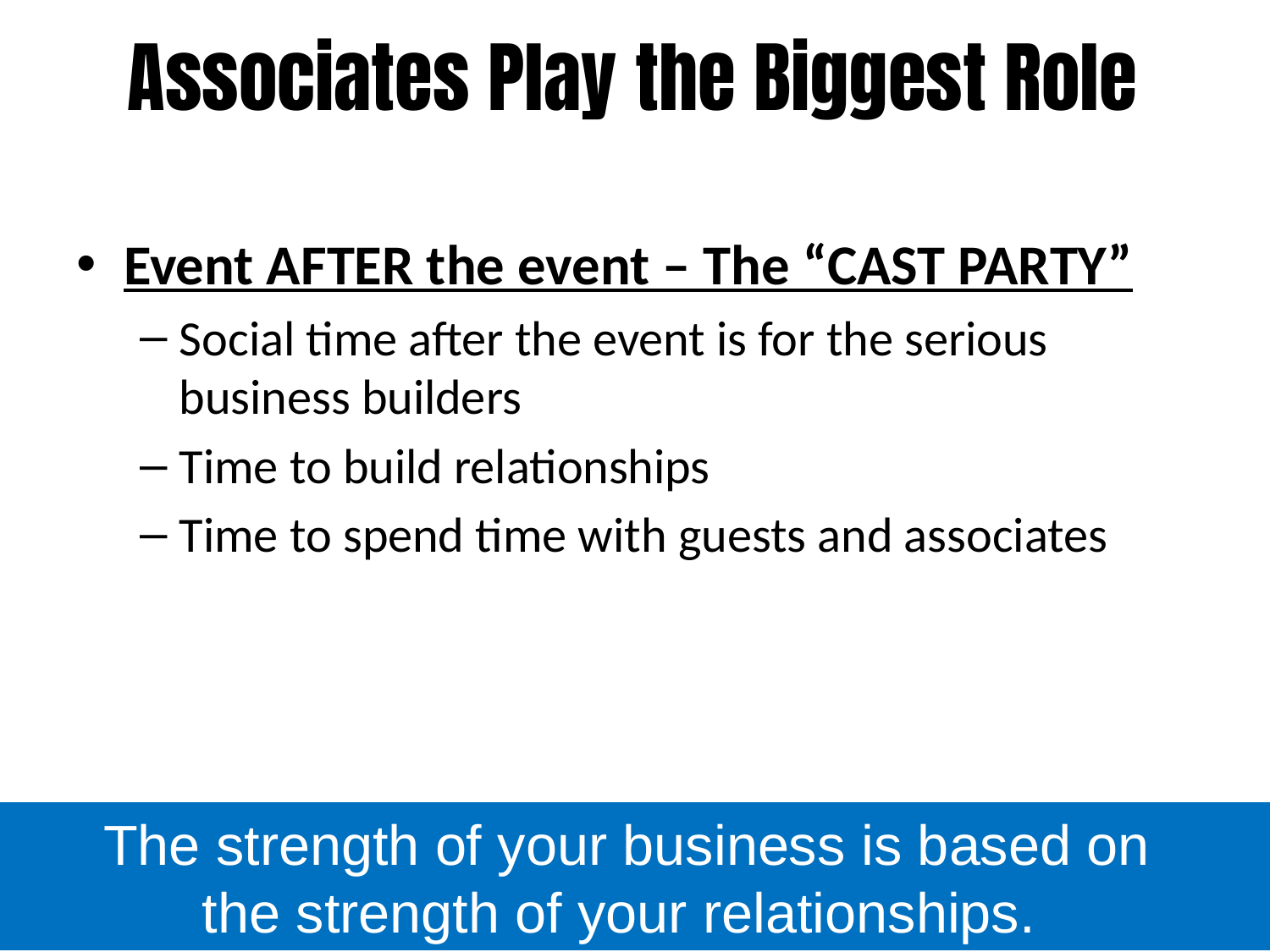

# Associates Play the Biggest Role
Event AFTER the event – The “CAST PARTY”
Social time after the event is for the serious business builders
Time to build relationships
Time to spend time with guests and associates
The strength of your business is based on
the strength of your relationships.
Copyright 2011 Theresa & Frank AuCoin
18